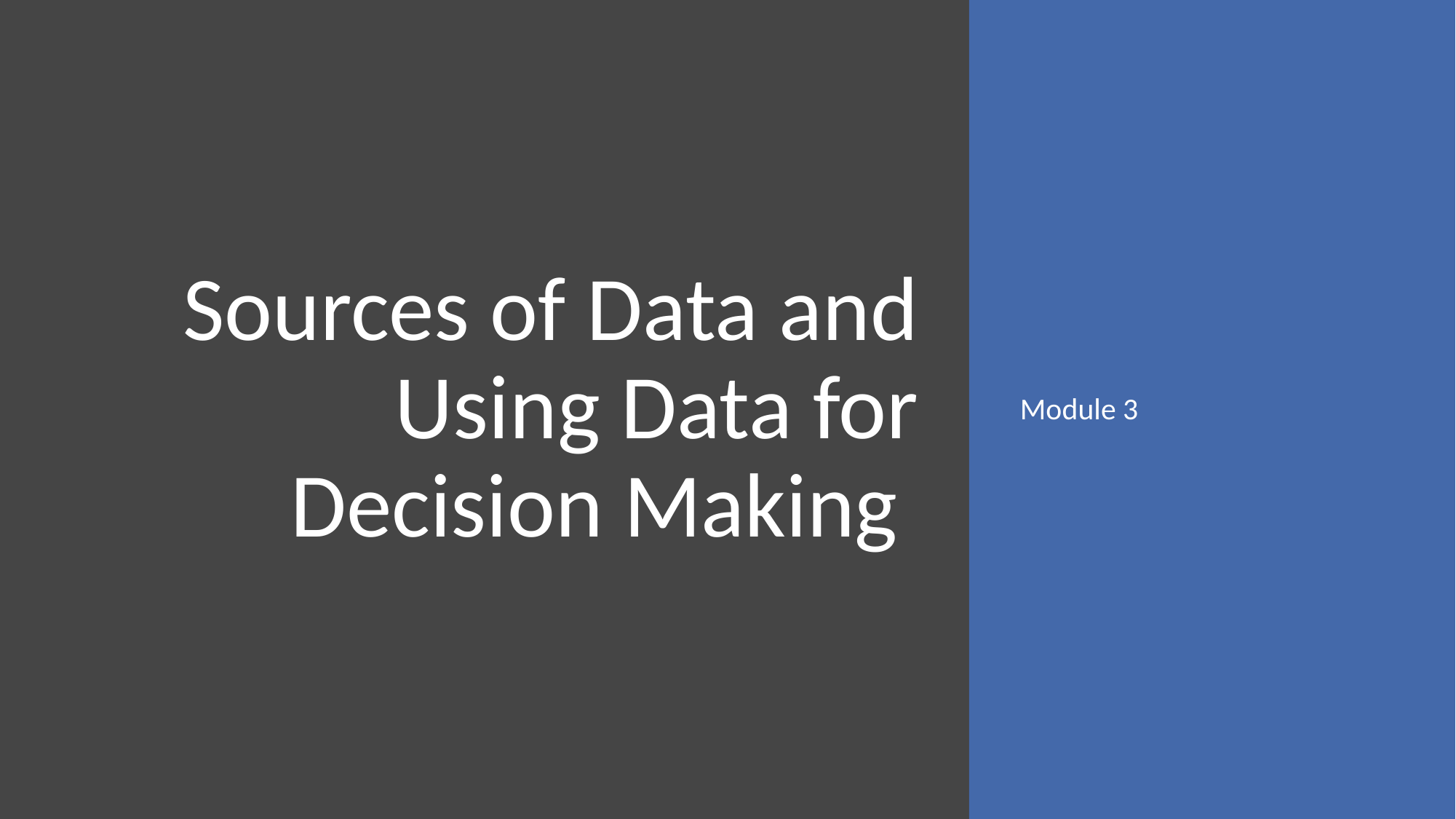

# Sources of Data and Using Data for Decision Making
Module 3
1